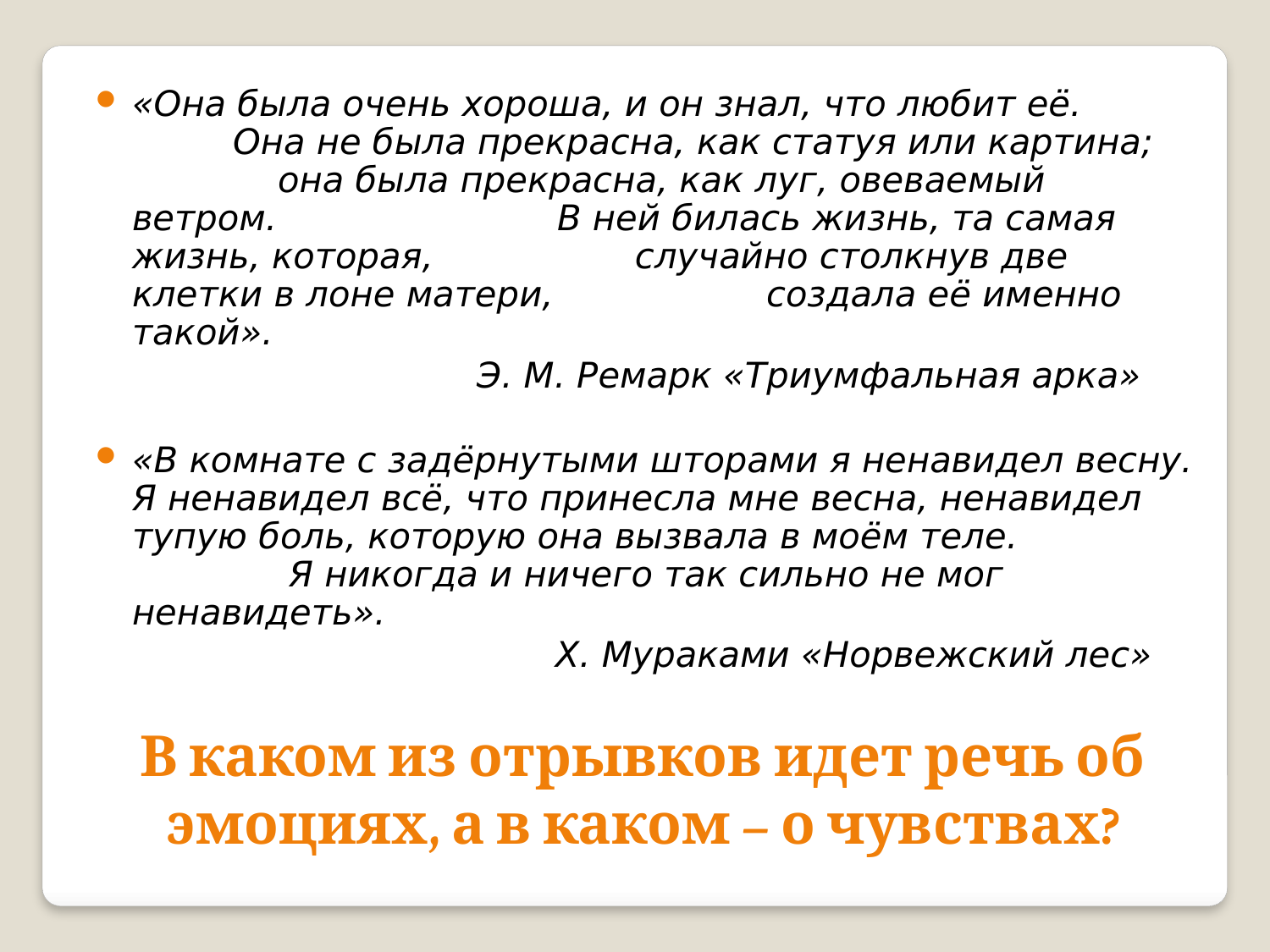

«Она была очень хороша, и он знал, что любит её.                   Она не была прекрасна, как статуя или картина;                 она была прекрасна, как луг, овеваемый ветром.                         В ней билась жизнь, та самая жизнь, которая,                  случайно столкнув две клетки в лоне матери,                   создала её именно такой».
                                  Э. М. Ремарк «Триумфальная арка»

«В комнате с задёрнутыми шторами я ненавидел весну. Я ненавидел всё, что принесла мне весна, ненавидел тупую боль, которую она вызвала в моём теле.                              Я никогда и ничего так сильно не мог ненавидеть».
                                         Х. Мураками «Норвежский лес»

В каком из отрывков идет речь об эмоциях, а в каком – о чувствах?